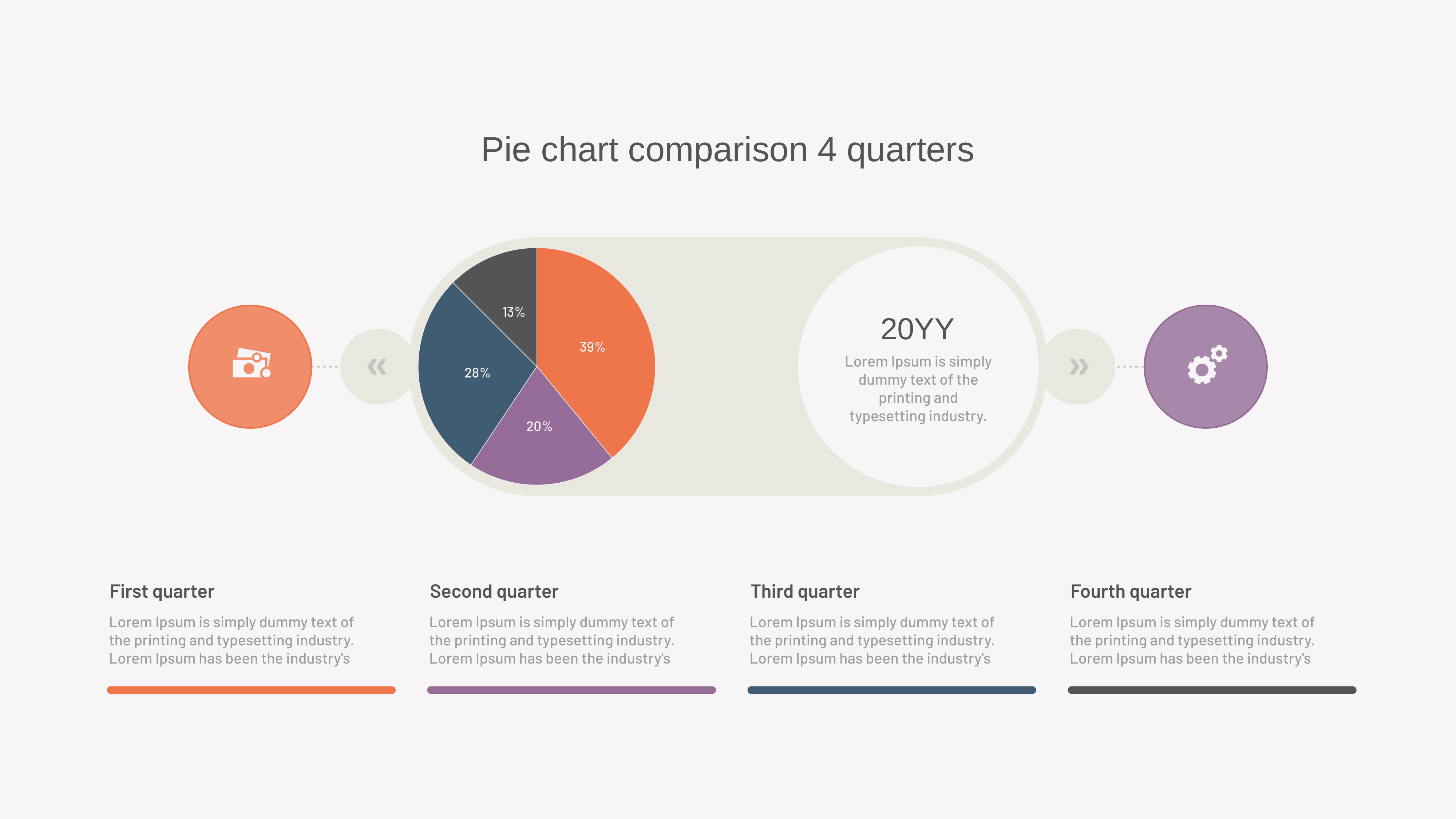

Pie chart comparison 4 quarters

20YY
Lorem Ipsum is simply dummy text of the printing and typesetting industry.

### Chart

| Category | Region 1 |
|---|---|
| First Quarter | 250.0 |
| Second Quarter | 130.0 |
| Third Quarter | 180.0 |
| Fourth Quarter | 80.0 |

First quarter
Second quarter
Third quarter
Fourth quarter
Lorem Ipsum is simply dummy text of the printing and typesetting industry. Lorem Ipsum has been the industry's
Lorem Ipsum is simply dummy text of the printing and typesetting industry. Lorem Ipsum has been the industry's
Lorem Ipsum is simply dummy text of the printing and typesetting industry. Lorem Ipsum has been the industry's
Lorem Ipsum is simply dummy text of the printing and typesetting industry. Lorem Ipsum has been the industry's